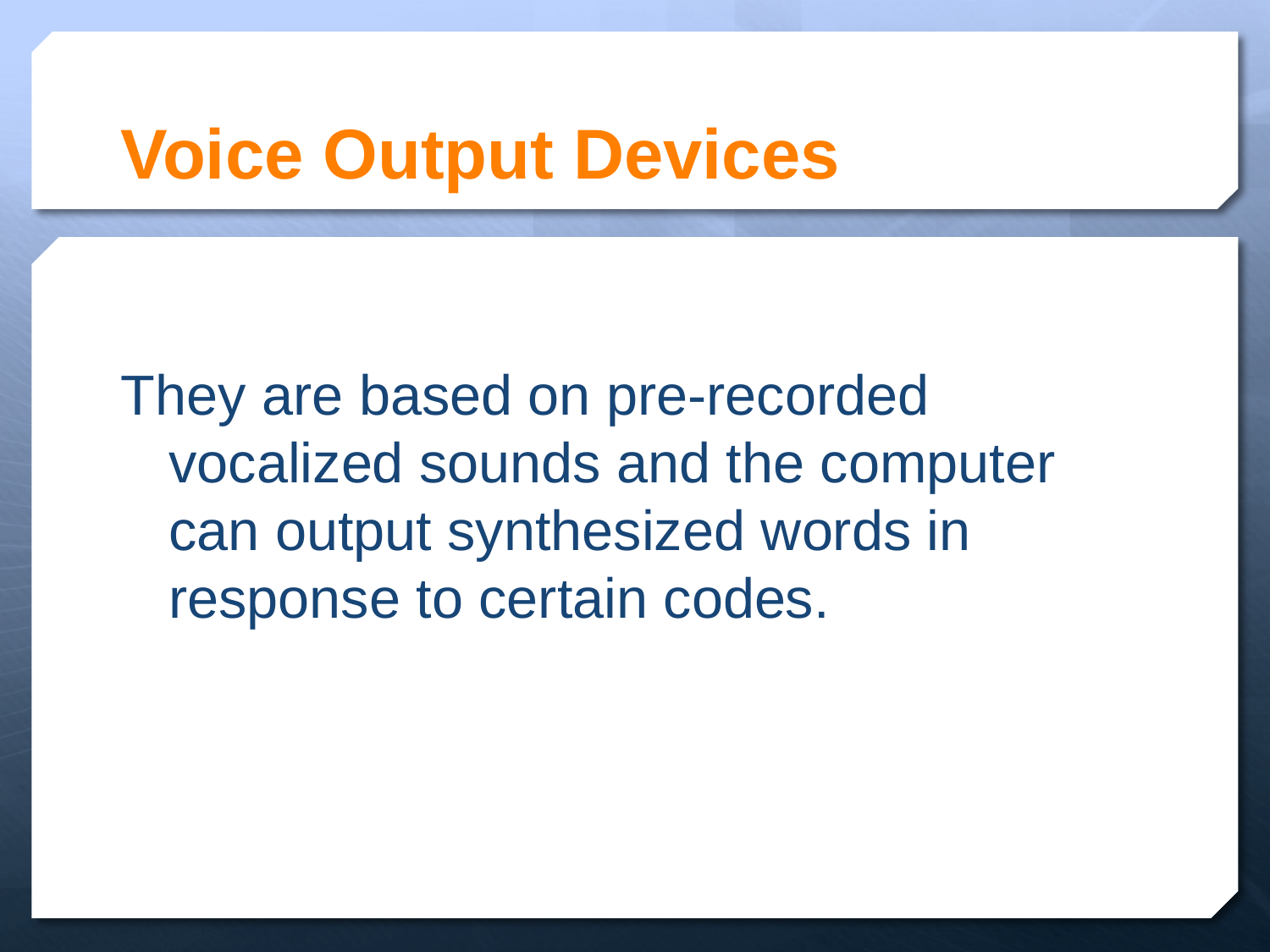

# Voice Output Devices

They are based on pre-recorded vocalized sounds and the computer can output synthesized words in response to certain codes.